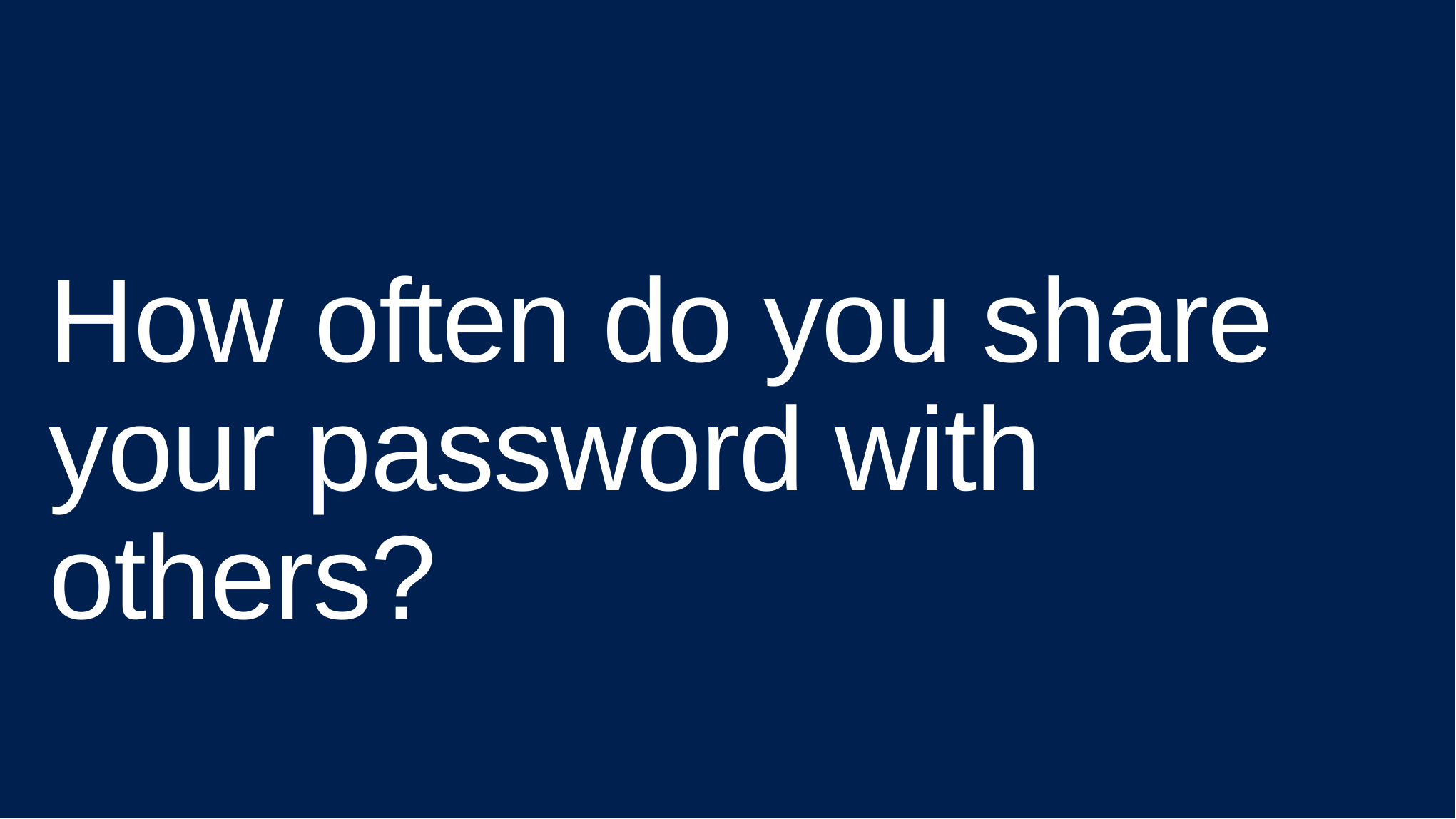

How often do you share your password with others?